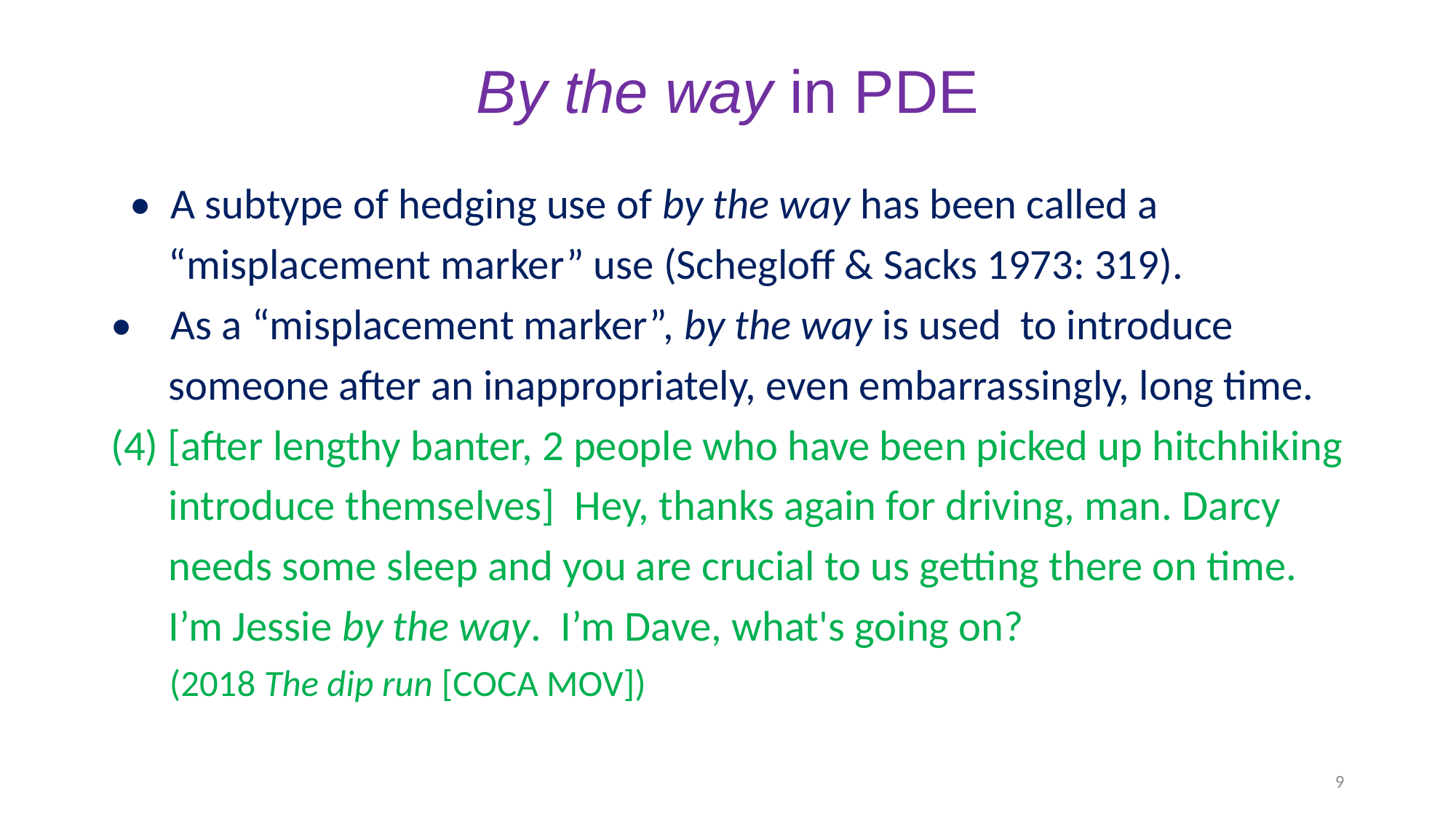

# By the way in PDE
  •  A subtype of hedging use of by the way has been called a
      “misplacement marker” use (Schegloff & Sacks 1973: 319).
•    As a “misplacement marker”, by the way is used  to introduce
      someone after an inappropriately, even embarrassingly, long time.
(4) [after lengthy banter, 2 people who have been picked up hitchhiking
      introduce themselves]  Hey, thanks again for driving, man. Darcy
      needs some sleep and you are crucial to us getting there on time.
      I’m Jessie by the way.  I’m Dave, what's going on?
       (2018 The dip run [COCA MOV])

9